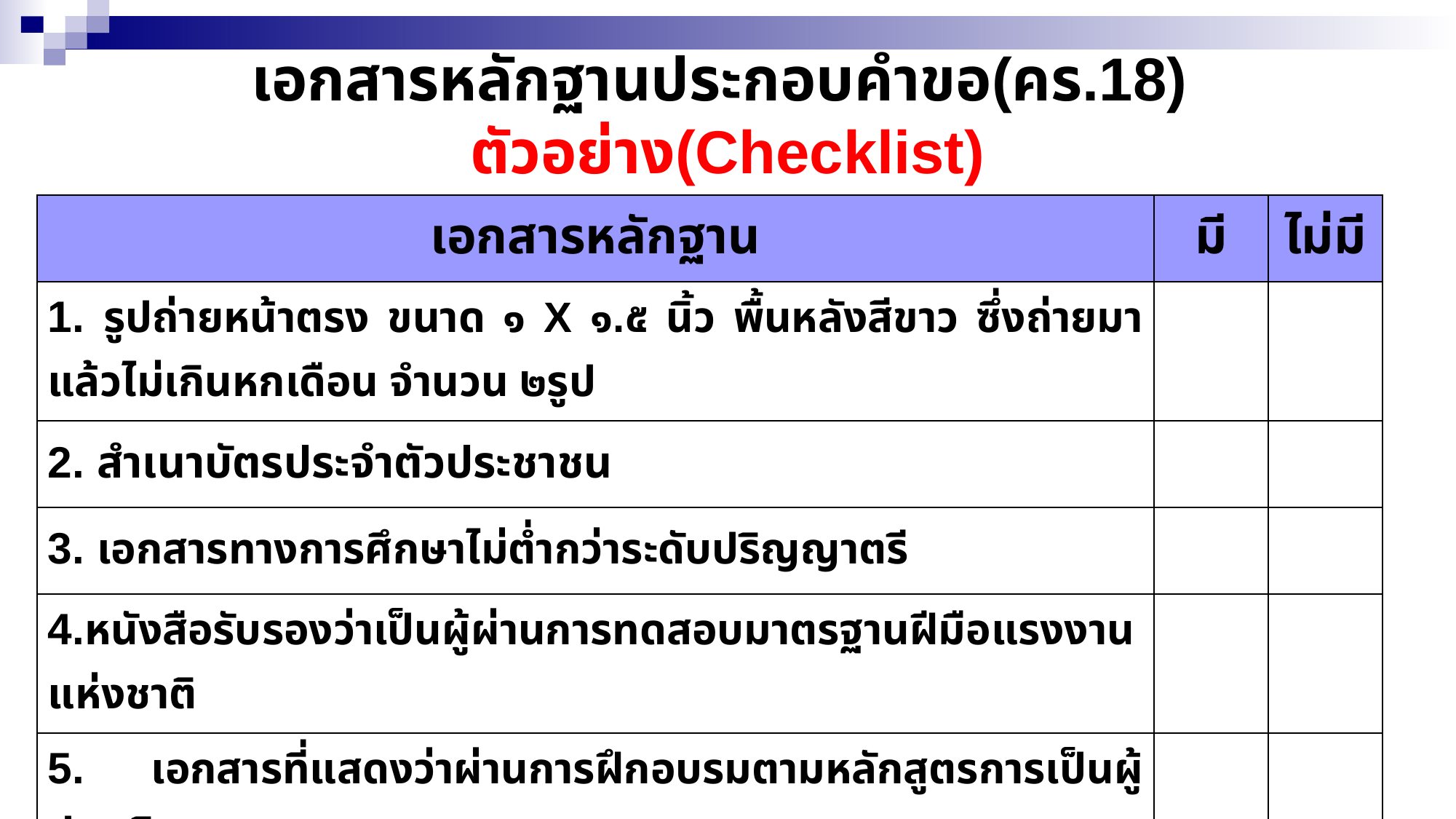

# เอกสารหลักฐานประกอบคำขอ(คร.18) ตัวอย่าง(Checklist)
| เอกสารหลักฐาน | มี | ไม่มี |
| --- | --- | --- |
| 1. รูปถ่ายหน้าตรง ขนาด ๑ X ๑.๕ นิ้ว พื้นหลังสีขาว ซึ่งถ่ายมาแล้วไม่เกินหกเดือน จำนวน ๒รูป |  |  |
| 2. สำเนาบัตรประจำตัวประชาชน |  |  |
| 3. เอกสารทางการศึกษาไม่ต่ำกว่าระดับปริญญาตรี |  |  |
| 4.หนังสือรับรองว่าเป็นผู้ผ่านการทดสอบมาตรฐานฝีมือแรงงานแห่งชาติ |  |  |
| 5. เอกสารที่แสดงว่าผ่านการฝึกอบรมตามหลักสูตรการเป็นผู้ประเมิน |  |  |
| 6 เอกสารที่แสดงว่ามีประสบการณ์การทำงานที่เกี่ยวข้องกับการประเมินไม่น้อยกว่าห้าปี |  |  |